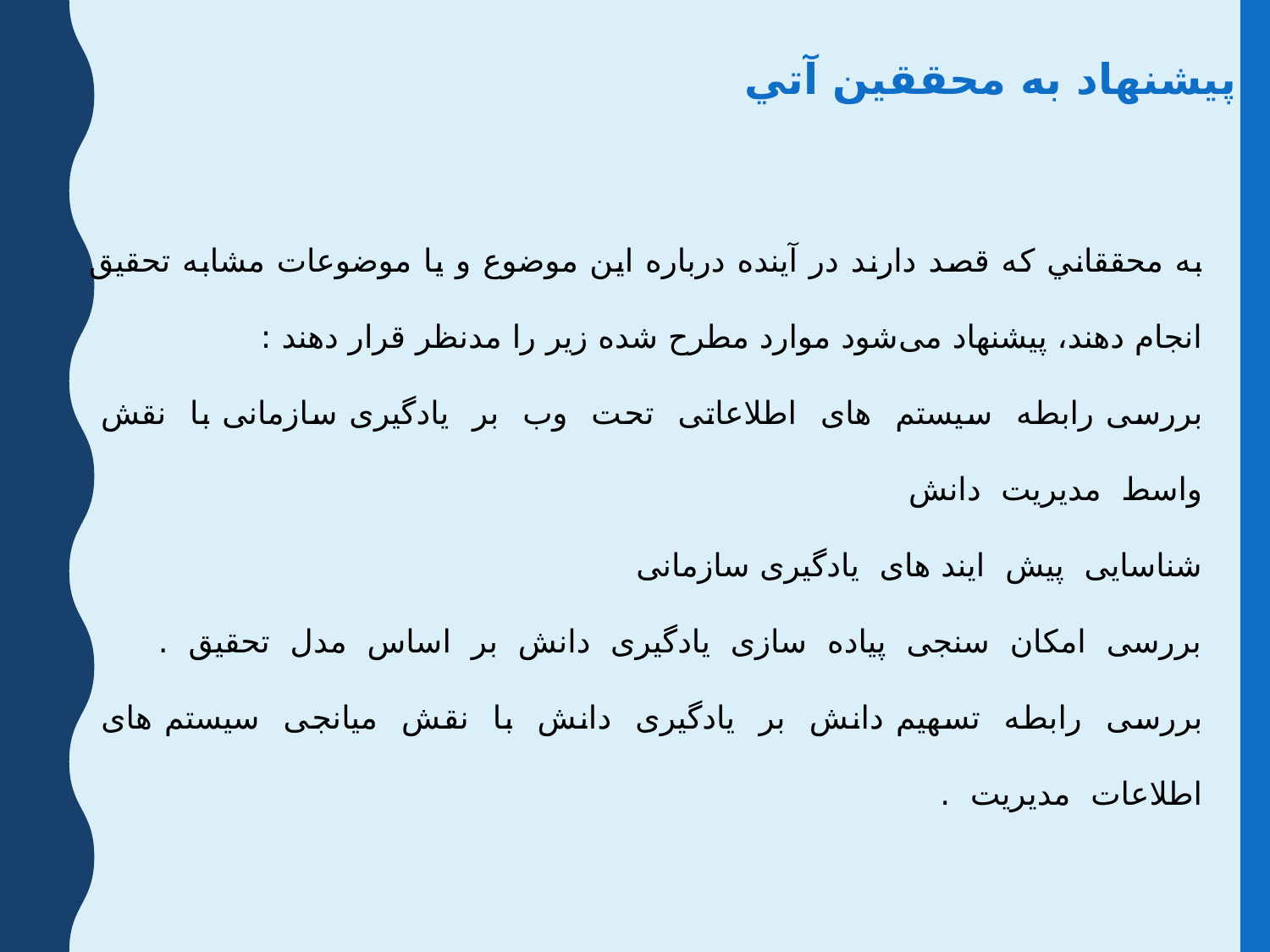

پيشنهاد به محققين آتي
به محققاني که قصد دارند در آينده درباره اين موضوع و يا موضوعات مشابه تحقیق انجام دهند، پيشنهاد می‌شود موارد مطرح شده زیر را مدنظر قرار دهند :
بررسی رابطه  سیستم  های  اطلاعاتی  تحت  وب  بر  یادگیری سازمانی با  نقش  واسط  مدیریت  دانش
شناسایی  پیش  ایند های  یادگیری سازمانی
بررسی  امکان  سنجی  پیاده  سازی  یادگیری  دانش  بر  اساس  مدل  تحقیق  .
بررسی  رابطه  تسهیم دانش  بر  یادگیری  دانش  با  نقش  میانجی  سیستم های  اطلاعات  مدیریت  .